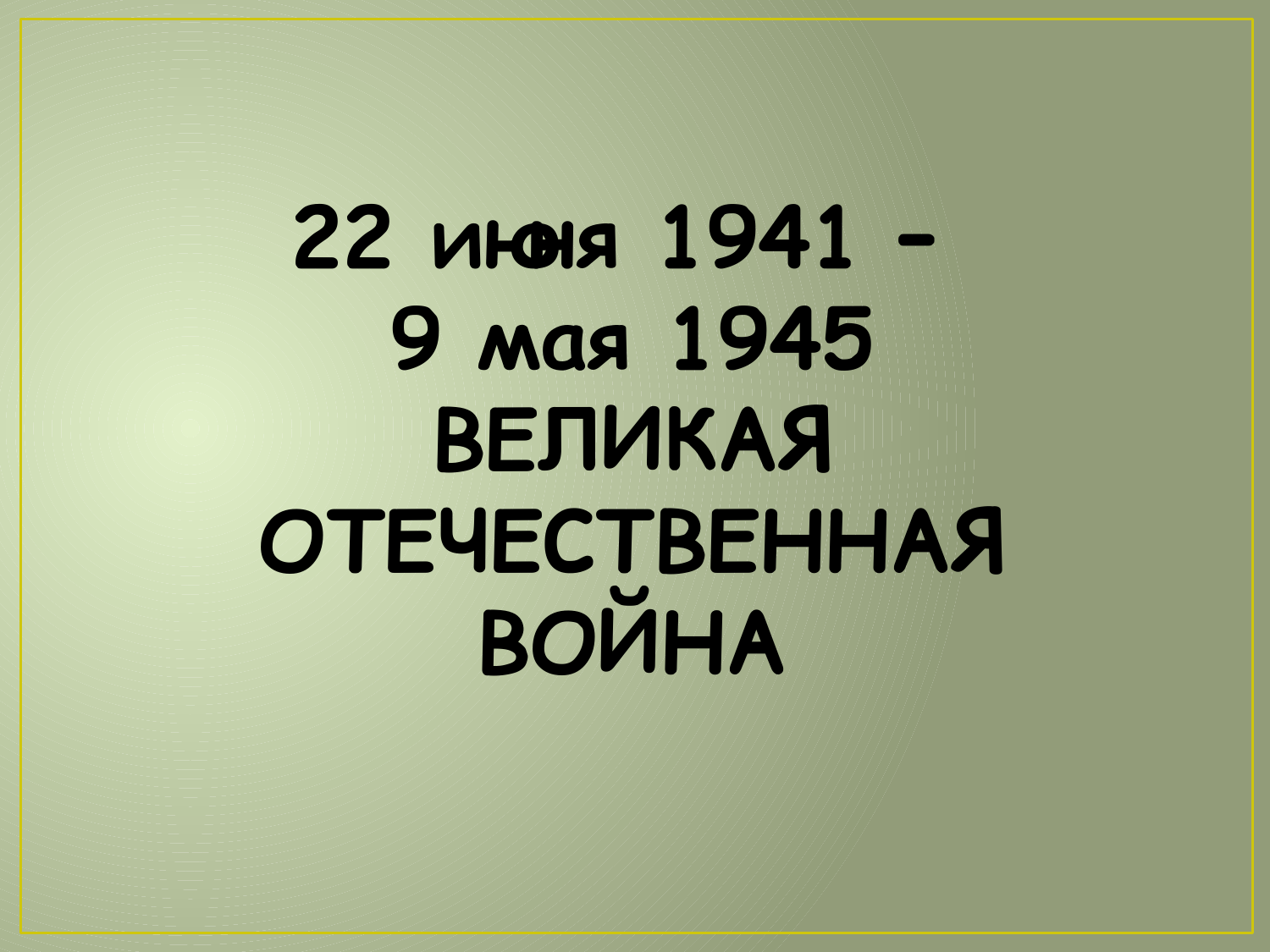

22 июня 1941 –
9 мая 1945
ВЕЛИКАЯ ОТЕЧЕСТВЕННАЯ ВОЙНА